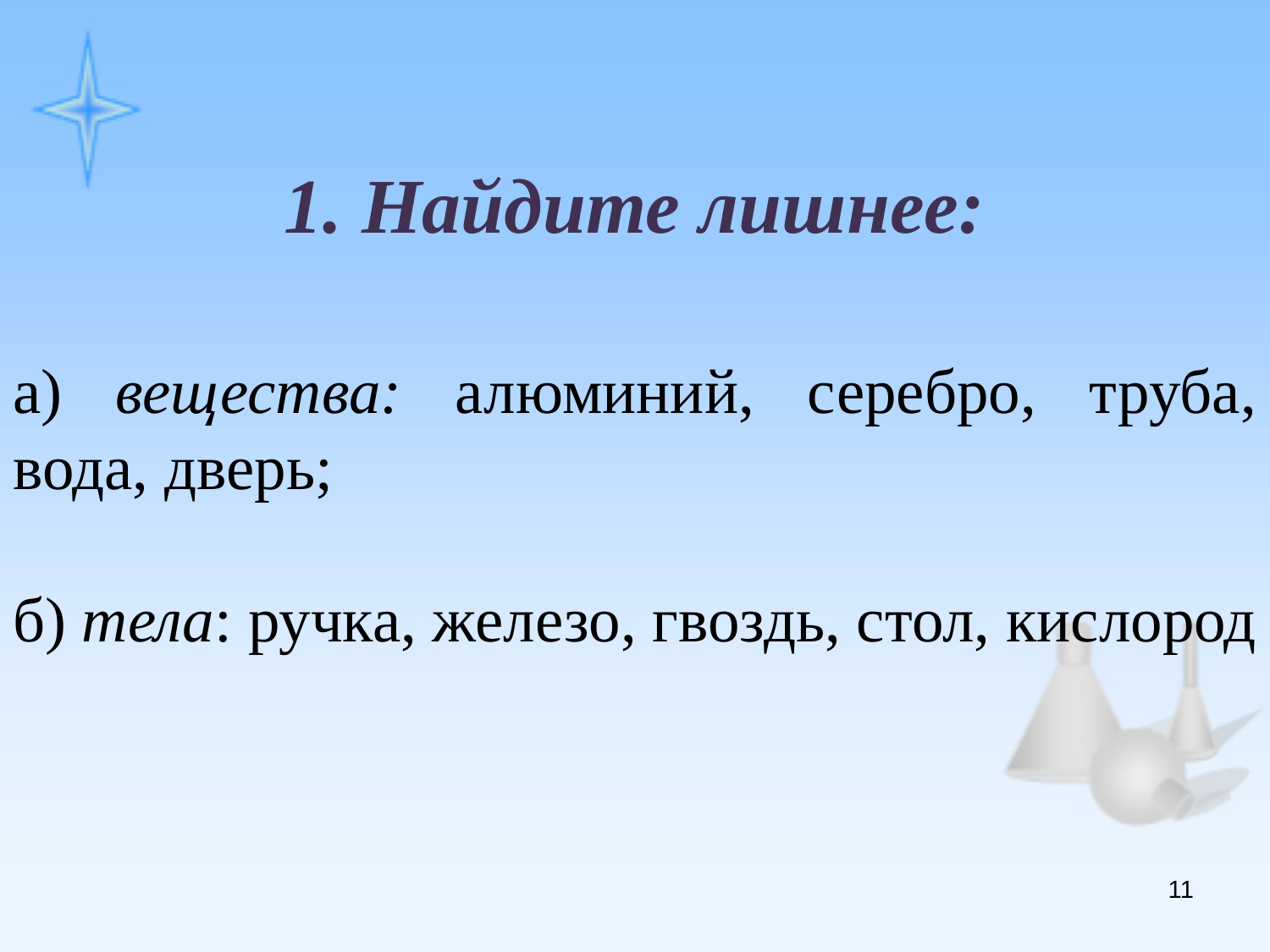

1. Найдите лишнее:

а) вещества: алюминий, серебро, труба, вода, дверь;

б) тела: ручка, железо, гвоздь, стол, кислород
11